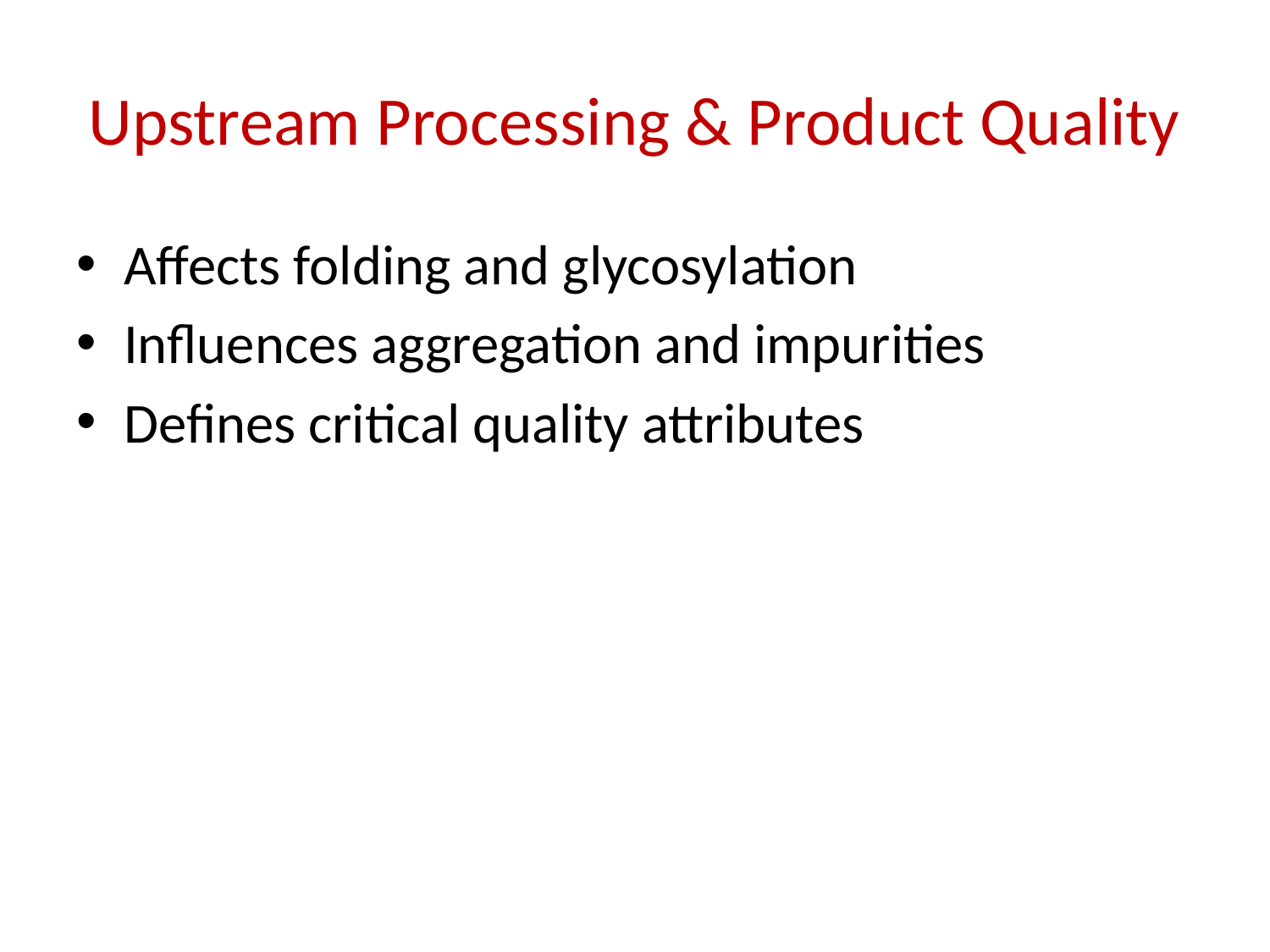

# Upstream Processing & Product Quality
Affects folding and glycosylation
Influences aggregation and impurities
Defines critical quality attributes